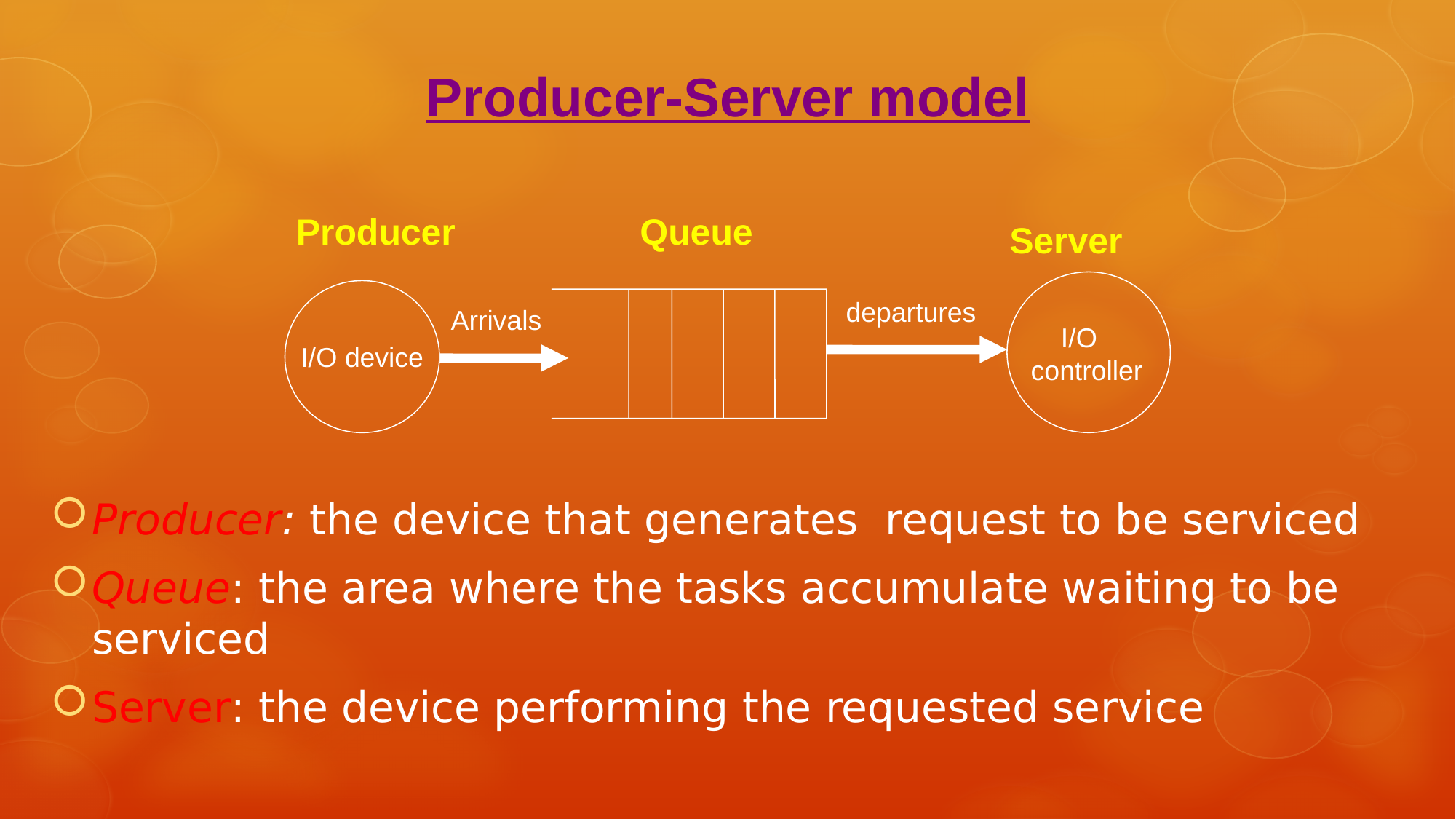

Producer-Server model

Producer: the device that generates  request to be serviced
Queue: the area where the tasks accumulate waiting to be serviced
Server: the device performing the requested service
Producer

Queue
Server

I/O device

departures
Arrivals
I/O
controller